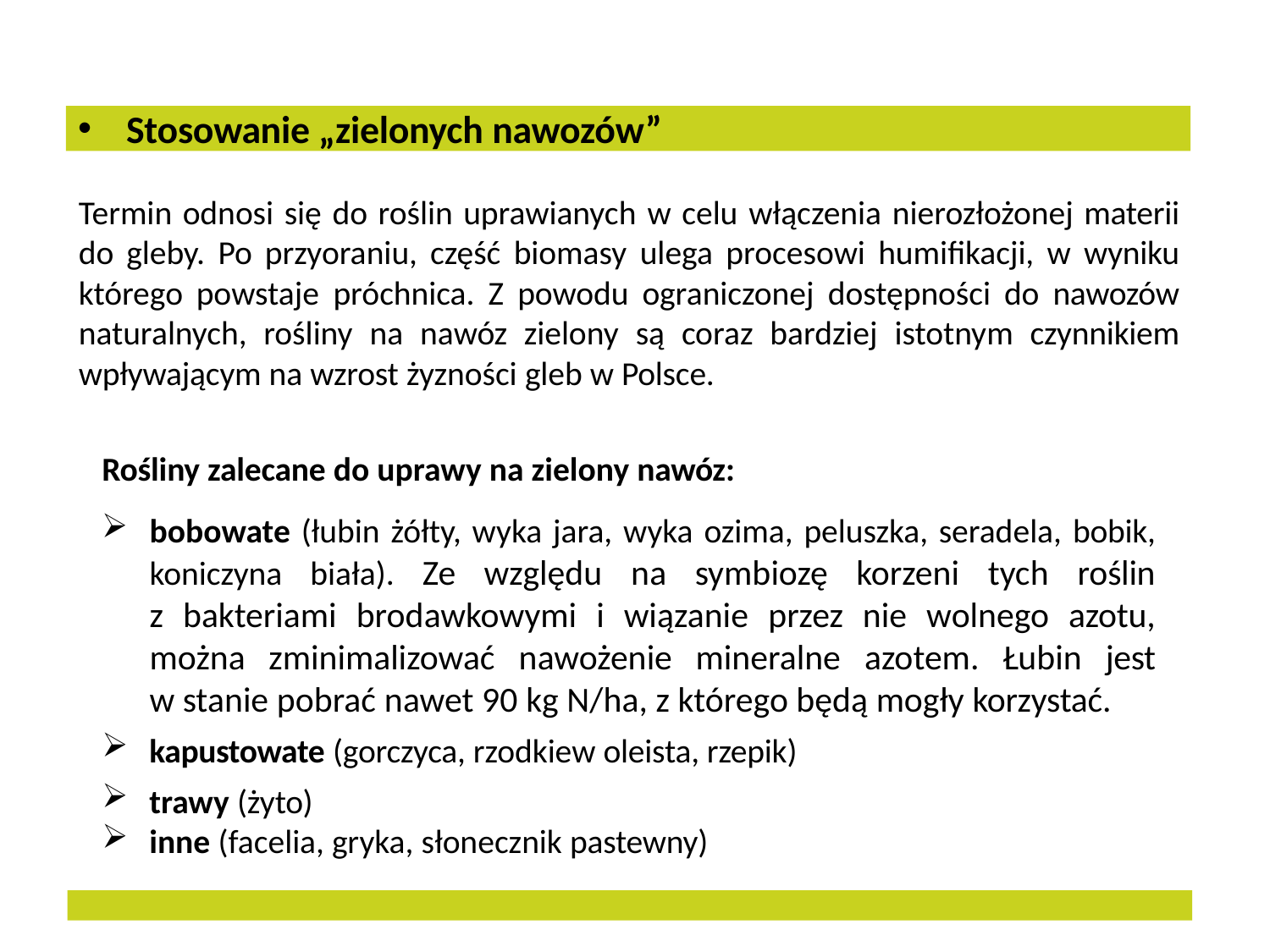

Stosowanie „zielonych nawozów”
Termin odnosi się do roślin uprawianych w celu włączenia nierozłożonej materii do gleby. Po przyoraniu, część biomasy ulega procesowi humifikacji, w wyniku którego powstaje próchnica. Z powodu ograniczonej dostępności do nawozów naturalnych, rośliny na nawóz zielony są coraz bardziej istotnym czynnikiem wpływającym na wzrost żyzności gleb w Polsce.

Rośliny zalecane do uprawy na zielony nawóz:
bobowate (łubin żółty, wyka jara, wyka ozima, peluszka, seradela, bobik, koniczyna  biała).  Ze  względu  na  symbiozę  korzeni  tych  roślin z  bakteriami  brodawkowymi  i  wiązanie  przez  nie  wolnego  azotu, można  zminimalizować  nawożenie  mineralne  azotem.  Łubin  jest w stanie pobrać nawet 90 kg N/ha, z którego będą mogły korzystać.
kapustowate (gorczyca, rzodkiew oleista, rzepik)
trawy (żyto)
inne (facelia, gryka, słonecznik pastewny)